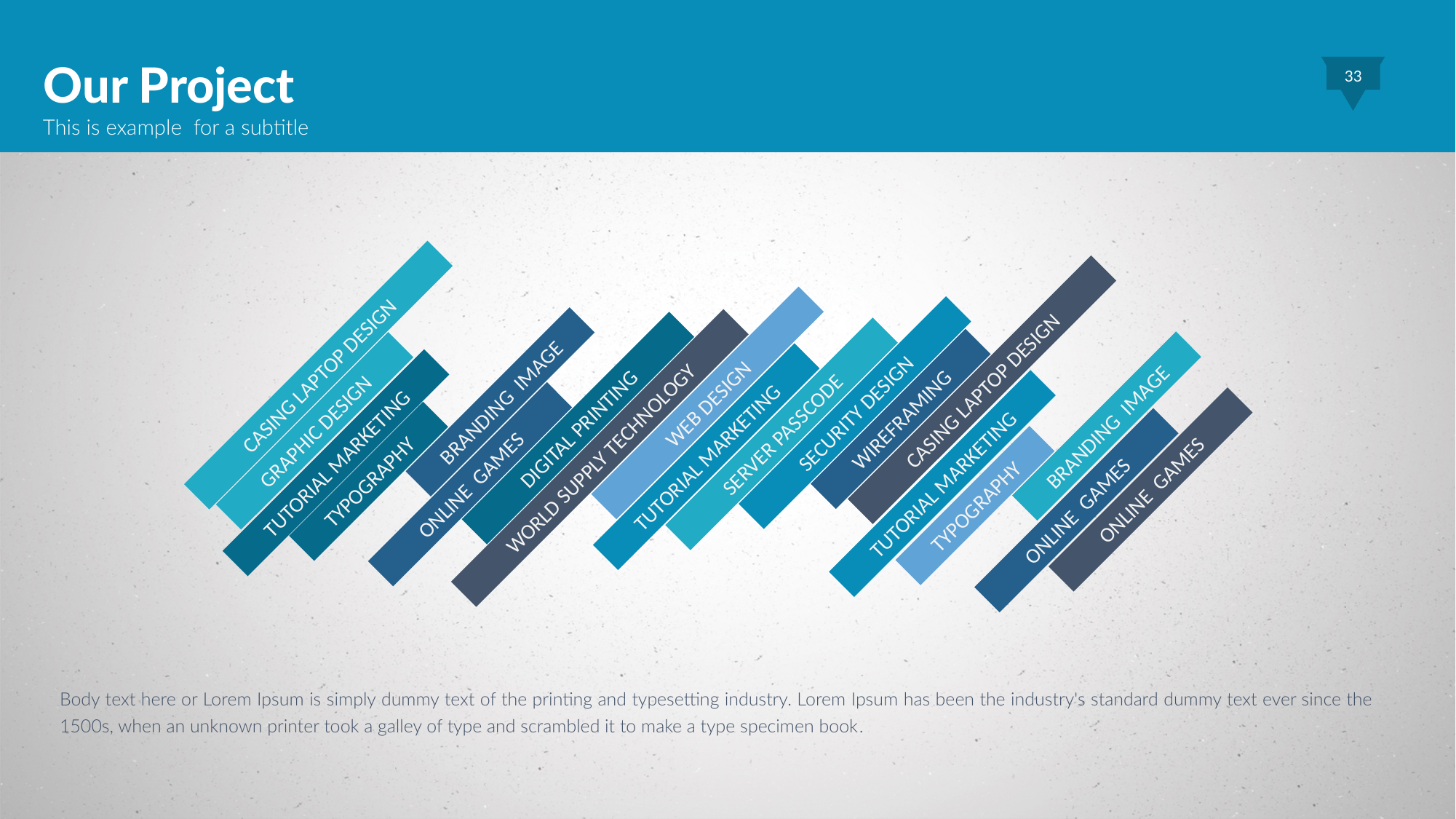

Our Project
This is example  for a subtitle

33
CASING LAPTOP DESIGN
CASING LAPTOP DESIGN
BRANDING  IMAGE
WEB DESIGN
SECURITY DESIGN
WIREFRAMING
BRANDING  IMAGE
DIGITAL PRINTING
GRAPHIC DESIGN
SERVER PASSCODE
TUTORIAL MARKETING
WORLD SUPPLY TECHNOLOGY
TUTORIAL MARKETING
TYPOGRAPHY
TUTORIAL MARKETING
ONLINE  GAMES
ONLINE  GAMES
TYPOGRAPHY
ONLINE  GAMES
Body text here or Lorem Ipsum is simply dummy text of the printing and typesetting industry. Lorem Ipsum has been the industry's standard dummy text ever since the 1500s, when an unknown printer took a galley of type and scrambled it to make a type specimen book.